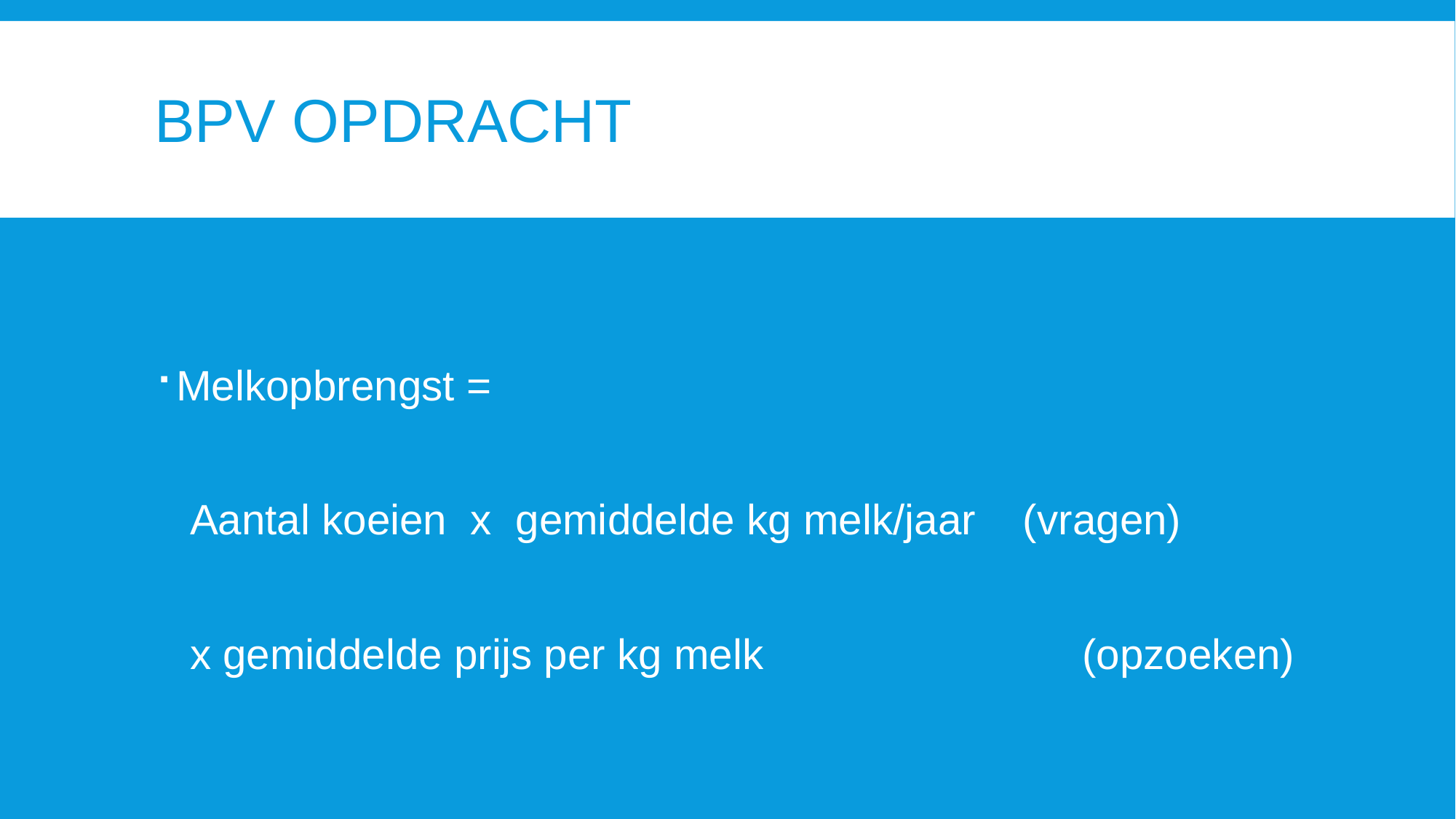

# BPV opdracht

Melkopbrengst =

   Aantal koeien  x  gemiddelde kg melk/jaar    (vragen)

   x gemiddelde prijs per kg melk                           (opzoeken)